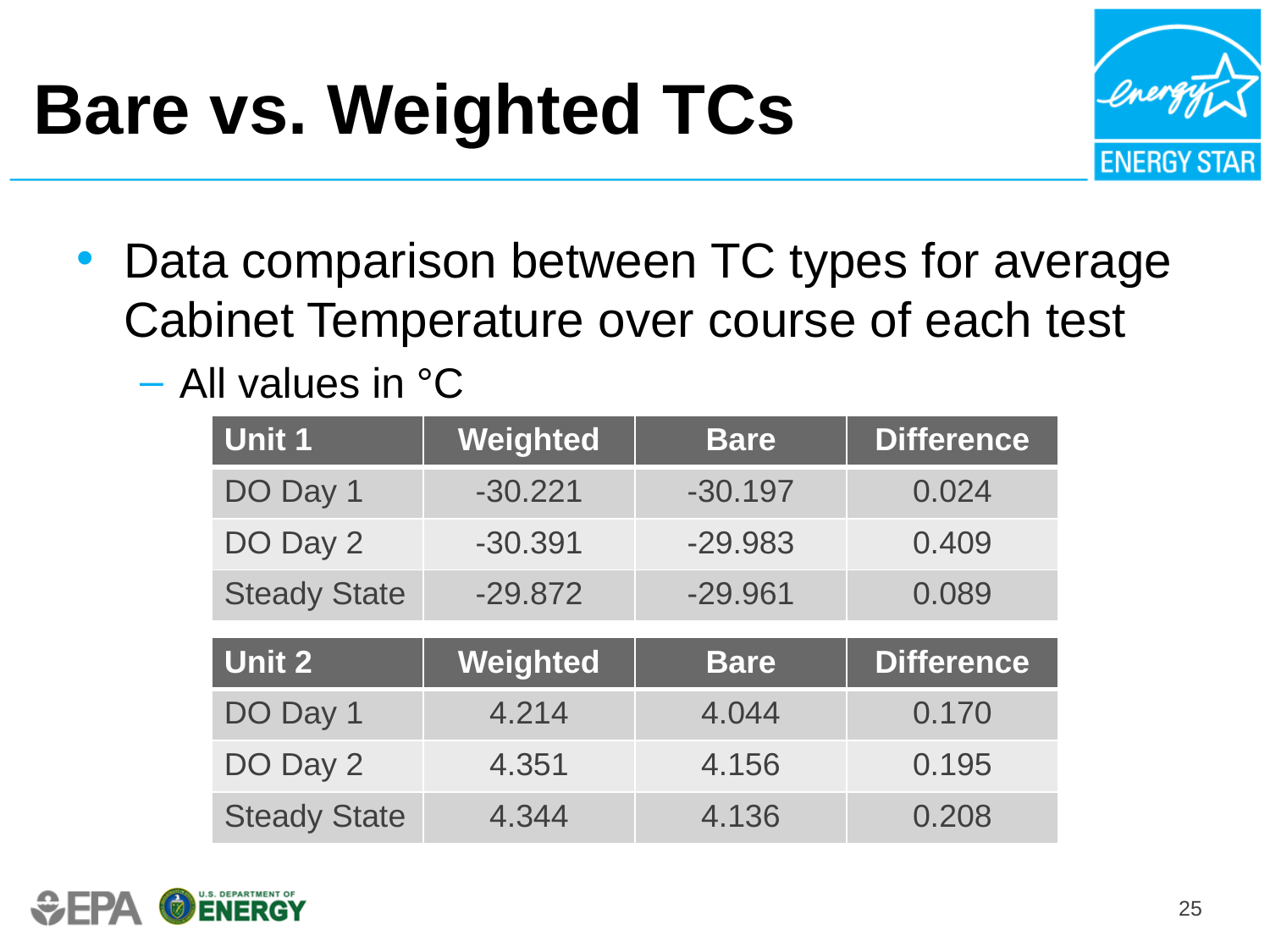

# Bare vs. Weighted TCs
Data comparison between TC types for average Cabinet Temperature over course of each test
All values in °C
| Unit 1 | Weighted | Bare | Difference |
| --- | --- | --- | --- |
| DO Day 1 | -30.221 | -30.197 | 0.024 |
| DO Day 2 | -30.391 | -29.983 | 0.409 |
| Steady State | -29.872 | -29.961 | 0.089 |
| Unit 2 | Weighted | Bare | Difference |
| --- | --- | --- | --- |
| DO Day 1 | 4.214 | 4.044 | 0.170 |
| DO Day 2 | 4.351 | 4.156 | 0.195 |
| Steady State | 4.344 | 4.136 | 0.208 |